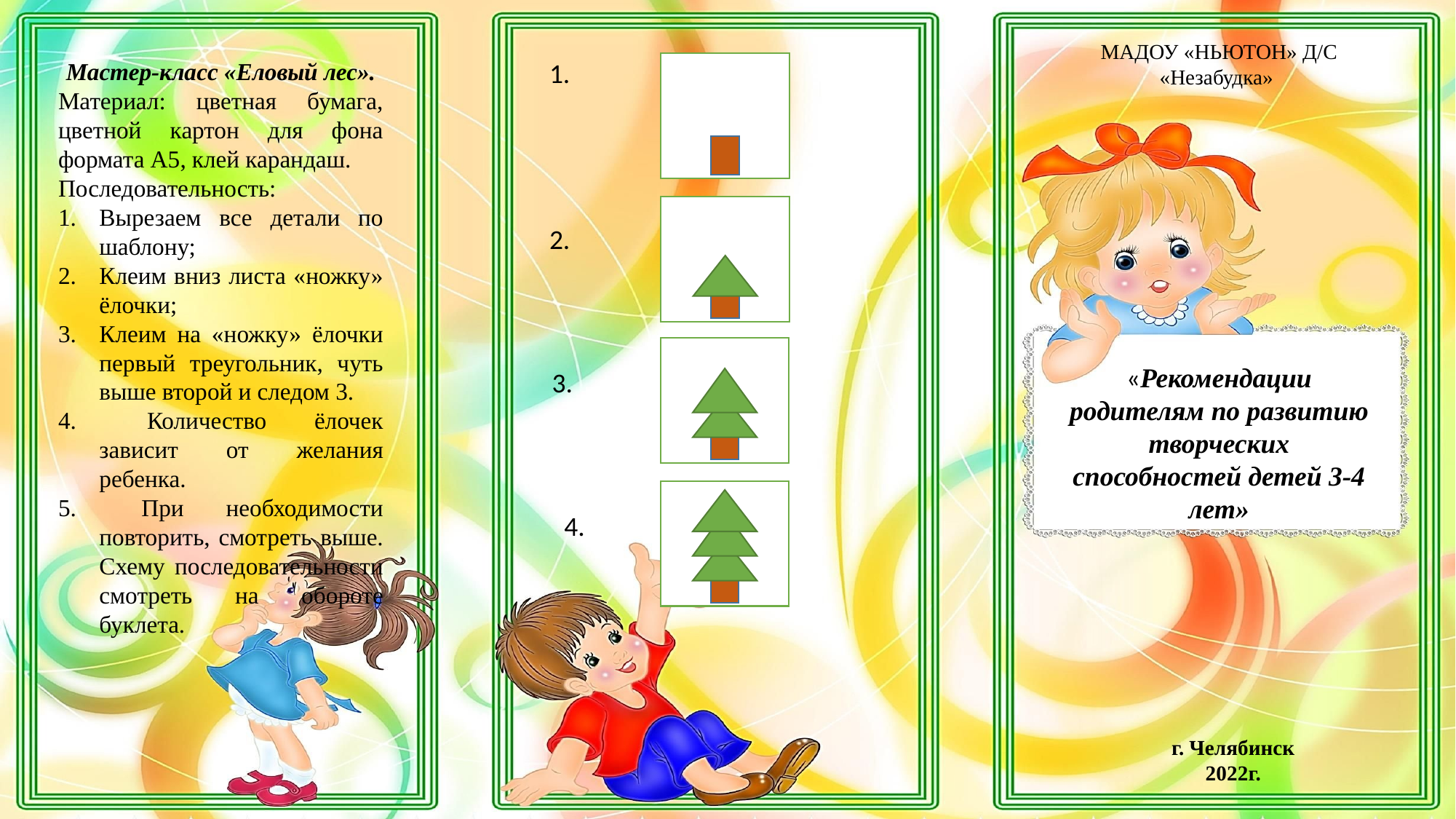

МАДОУ «НЬЮТОН» Д/С «Незабудка»
Мастер-класс «Еловый лес».
Материал: цветная бумага, цветной картон для фона формата А5, клей карандаш.
Последовательность:
Вырезаем все детали по шаблону;
Клеим вниз листа «ножку» ёлочки;
Клеим на «ножку» ёлочки первый треугольник, чуть выше второй и следом 3.
 Количество ёлочек зависит от желания ребенка.
 При необходимости повторить, смотреть выше. Схему последовательности смотреть на обороте буклета.
1.

2.

«Рекомендации родителям по развитию творческих способностей детей 3-4 лет»
3.

4.
г. Челябинск
2022г.